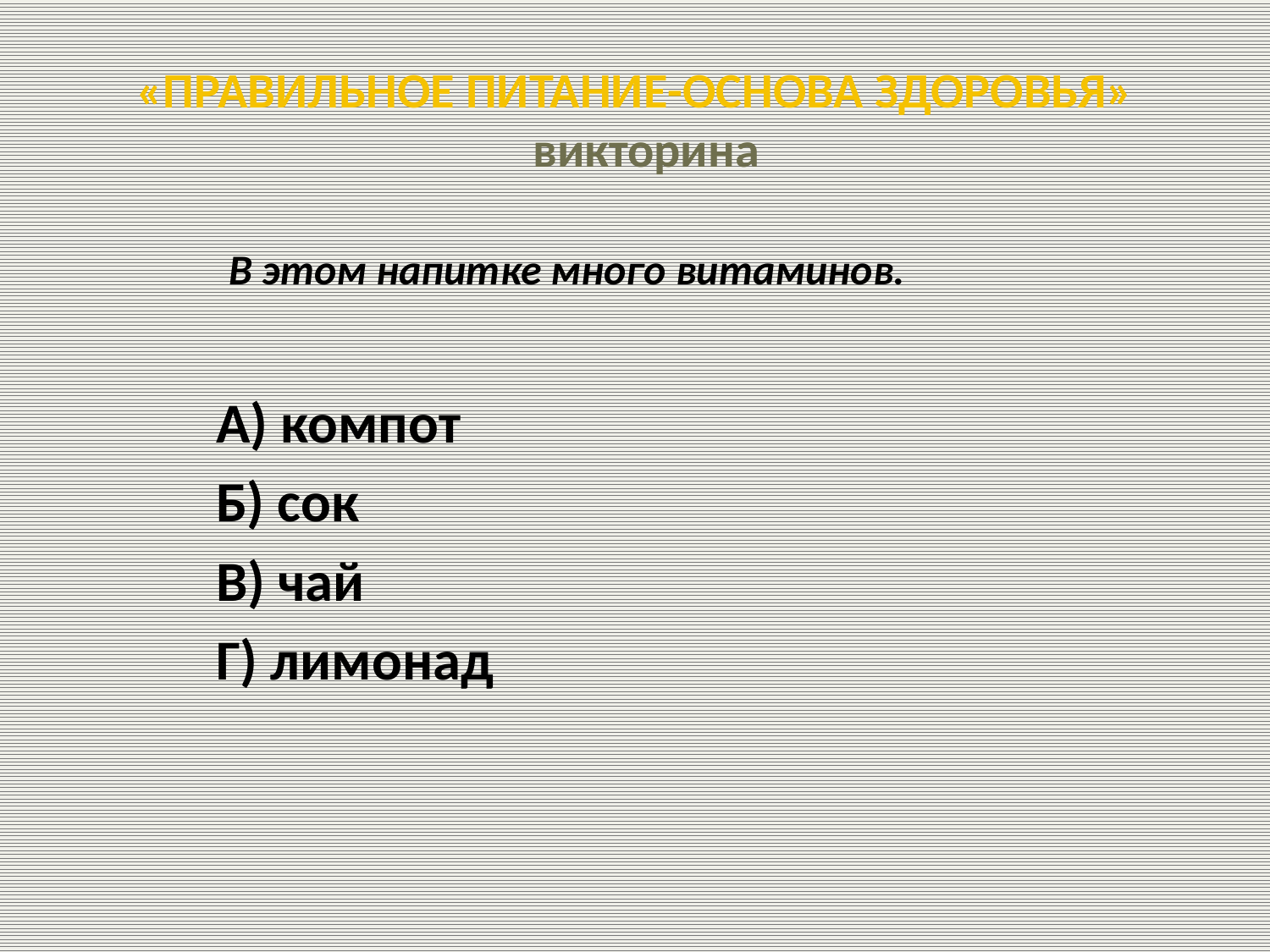

# «ПРАВИЛЬНОЕ ПИТАНИЕ-ОСНОВА ЗДОРОВЬЯ» викторина
            В этом напитке много витаминов.

           А) компот
           Б) сок
           В) чай
           Г) лимонад